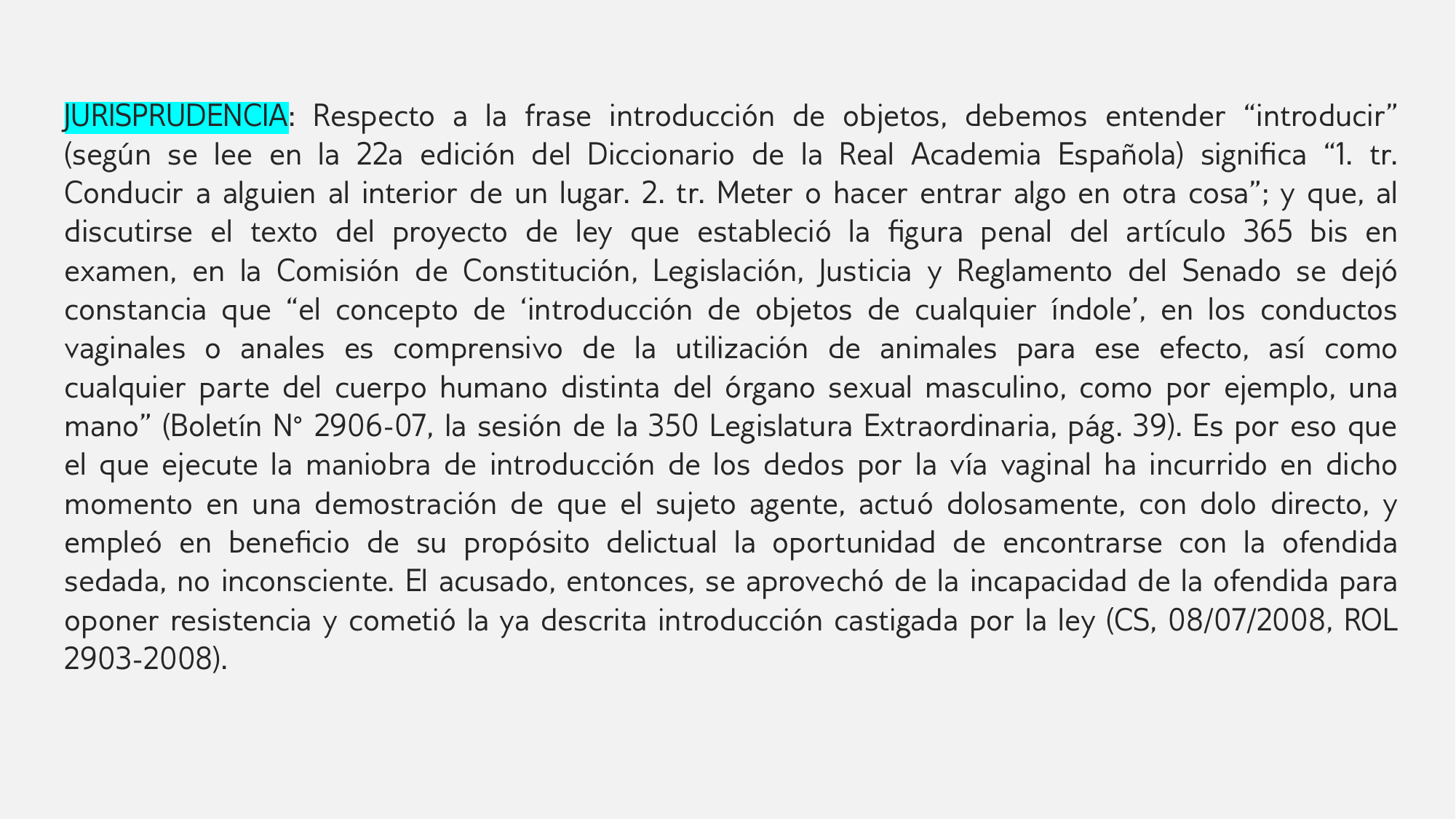

JURISPRUDENCIA: Respecto a la frase introducción de objetos, debemos entender “introducir” (según se lee en la 22a edición del Diccionario de la Real Academia Española) significa “1. tr. Conducir a alguien al interior de un lugar. 2. tr. Meter o hacer entrar algo en otra cosa”; y que, al discutirse el texto del proyecto de ley que estableció la figura penal del artículo 365 bis en examen, en la Comisión de Constitución, Legislación, Justicia y Reglamento del Senado se dejó constancia que “el concepto de ‘introducción de objetos de cualquier índole’, en los conductos vaginales o anales es comprensivo de la utilización de animales para ese efecto, así como cualquier parte del cuerpo humano distinta del órgano sexual masculino, como por ejemplo, una mano” (Boletín N° 2906-07, Ia sesión de la 350 Legislatura Extraordinaria, pág. 39). Es por eso que el que ejecute la maniobra de introducción de los dedos por la vía vaginal ha incurrido en dicho momento en una demostración de que el sujeto agente, actuó dolosamente, con dolo directo, y empleó en beneficio de su propósito delictual la oportunidad de encontrarse con la ofendida sedada, no inconsciente. El acusado, entonces, se aprovechó de la incapacidad de la ofendida para oponer resistencia y cometió la ya descrita introducción castigada por la ley (CS, 08/07/2008, ROL 2903-2008).